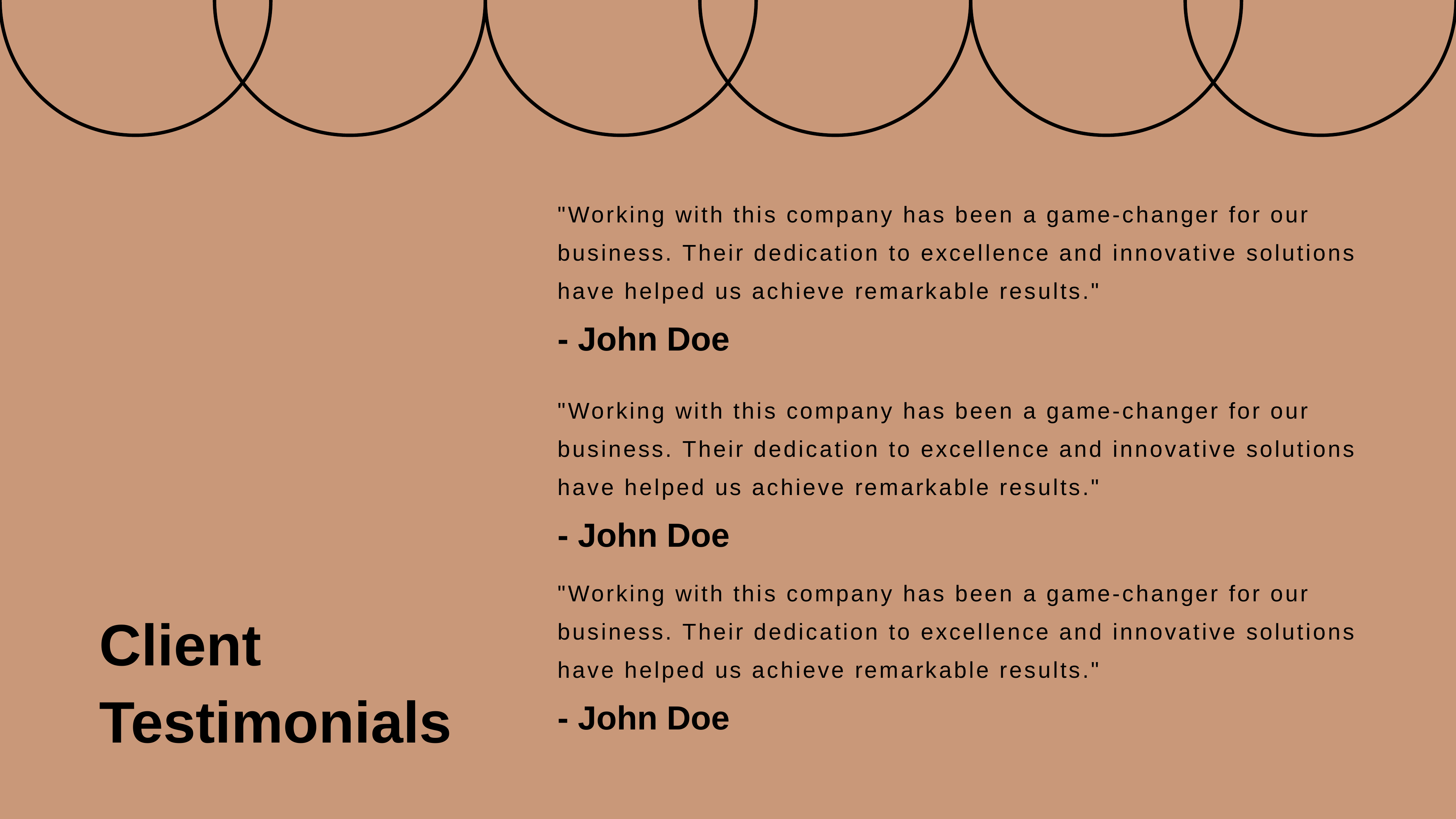

"Working with this company has been a game-changer for our business. Their dedication to excellence and innovative solutions have helped us achieve remarkable results."
- John Doe
"Working with this company has been a game-changer for our business. Their dedication to excellence and innovative solutions have helped us achieve remarkable results."
- John Doe
"Working with this company has been a game-changer for our business. Their dedication to excellence and innovative solutions have helped us achieve remarkable results."
Client Testimonials
- John Doe